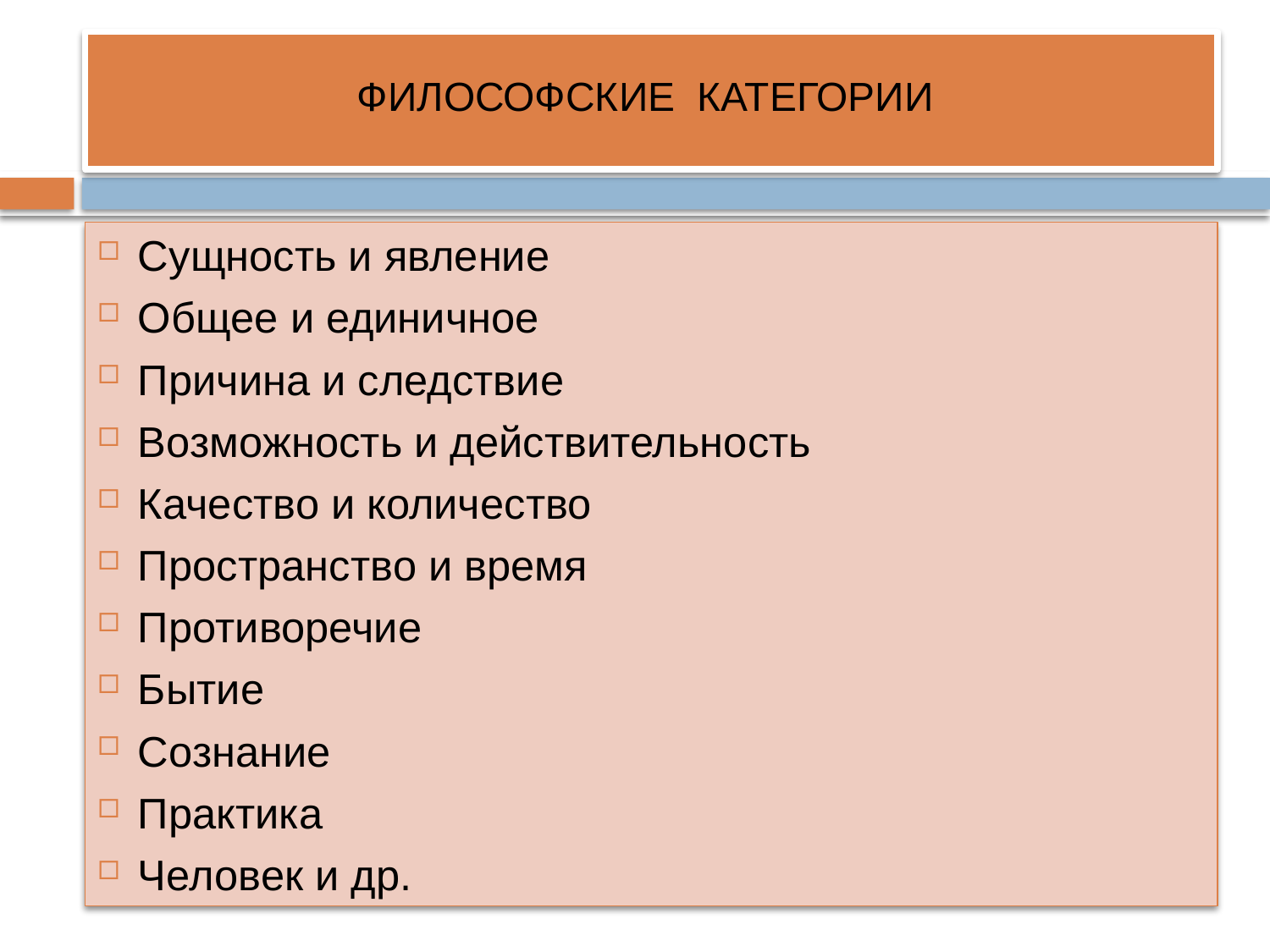

# ФИЛОСОФСКИЕ  КАТЕГОРИИ
Сущность и явление
Общее и единичное
Причина и следствие
Возможность и действительность
Качество и количество
Пространство и время
Противоречие
Бытие
Сознание
Практика
Человек и др.